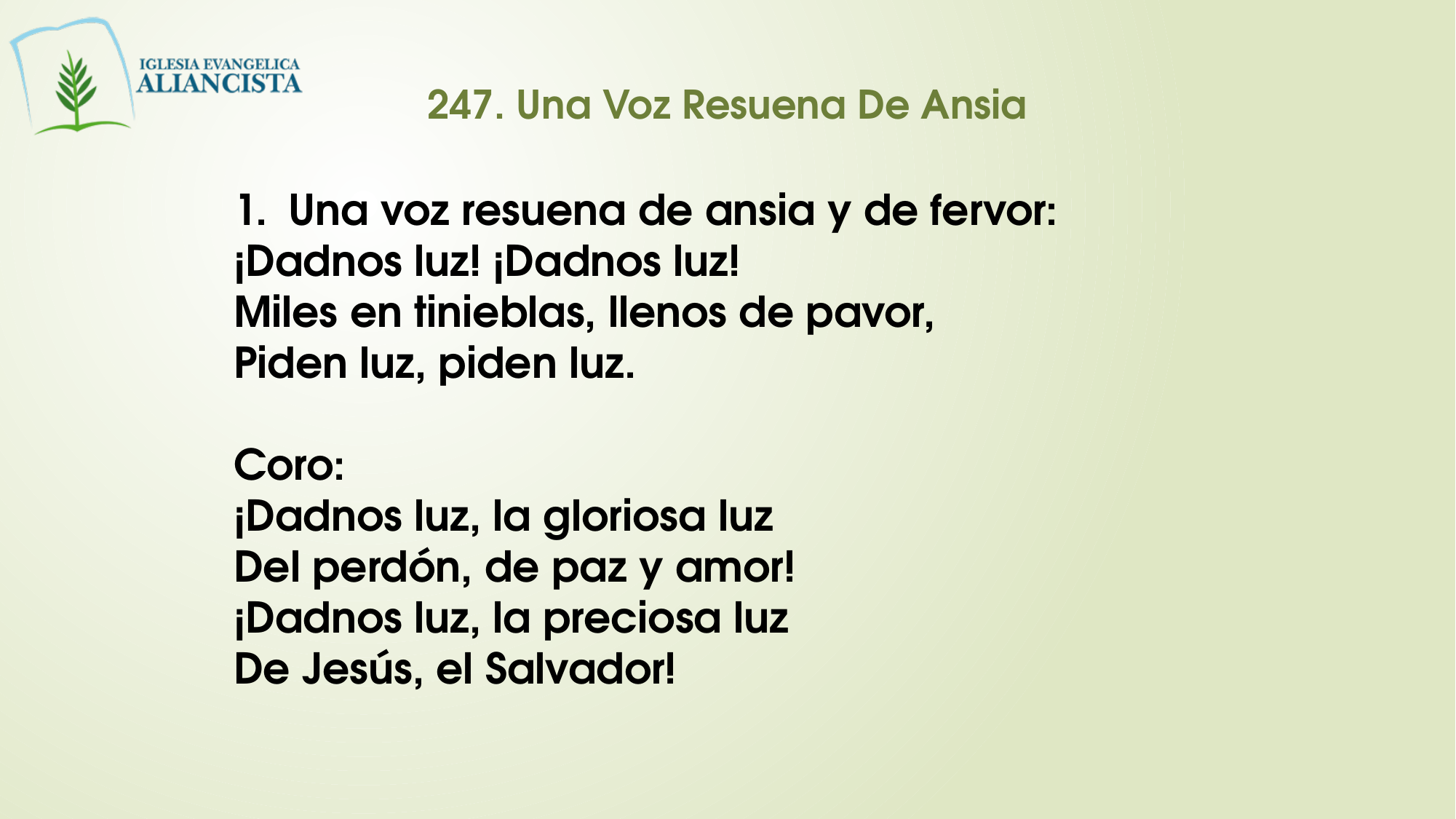

247. Una Voz Resuena De Ansia
Una voz resuena de ansia y de fervor:
¡Dadnos luz! ¡Dadnos luz!
Miles en tinieblas, llenos de pavor,
Piden luz, piden luz.

Coro:
¡Dadnos luz, la gloriosa luz
Del perdón, de paz y amor!
¡Dadnos luz, la preciosa luz
De Jesús, el Salvador!